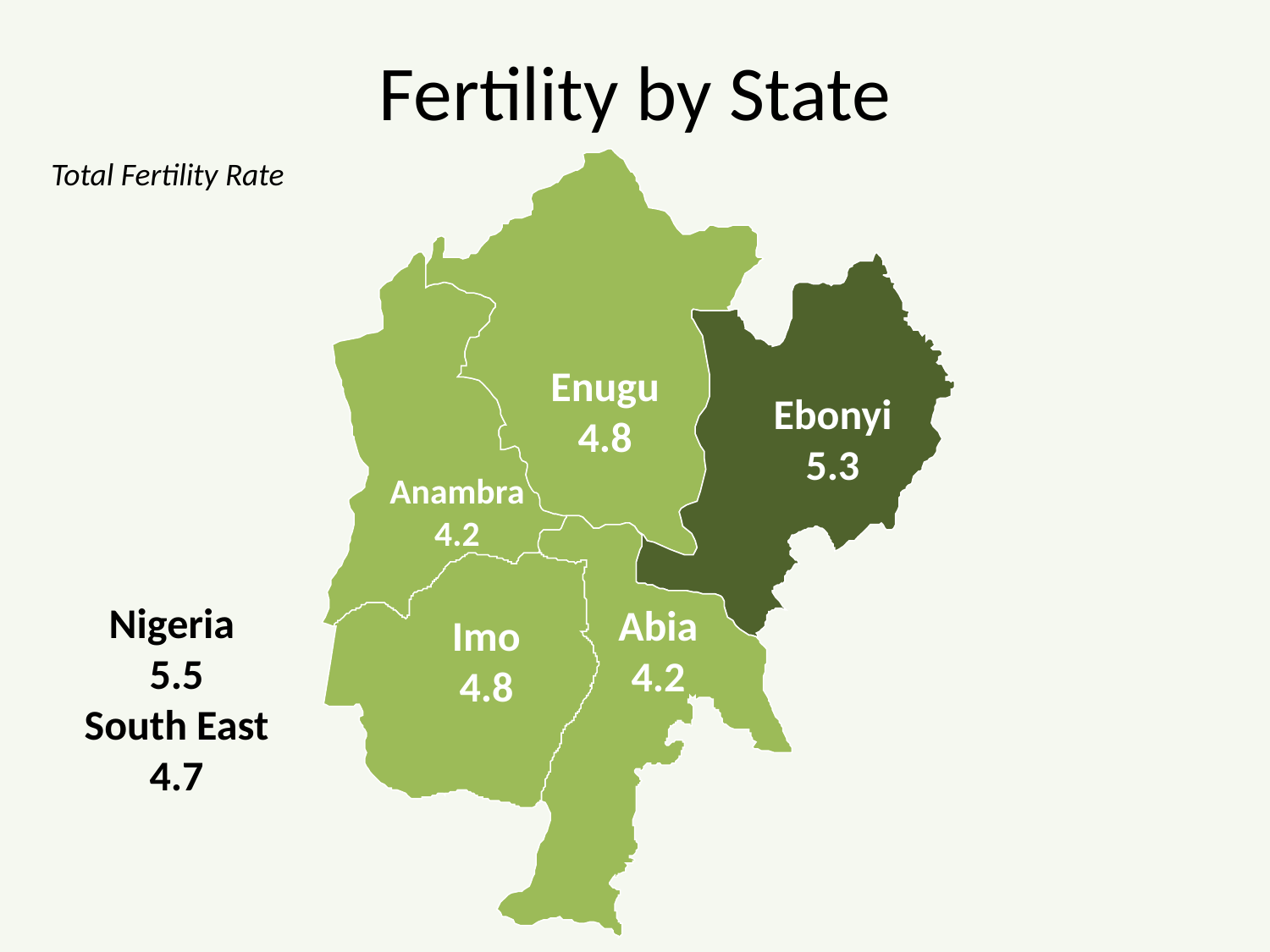

# Fertility by State

Total Fertility Rate

Enugu
4.8
Ebonyi
5.3
Anambra
4.2

Nigeria
5.5
South East
4.7
Abia
4.2
Imo
4.8